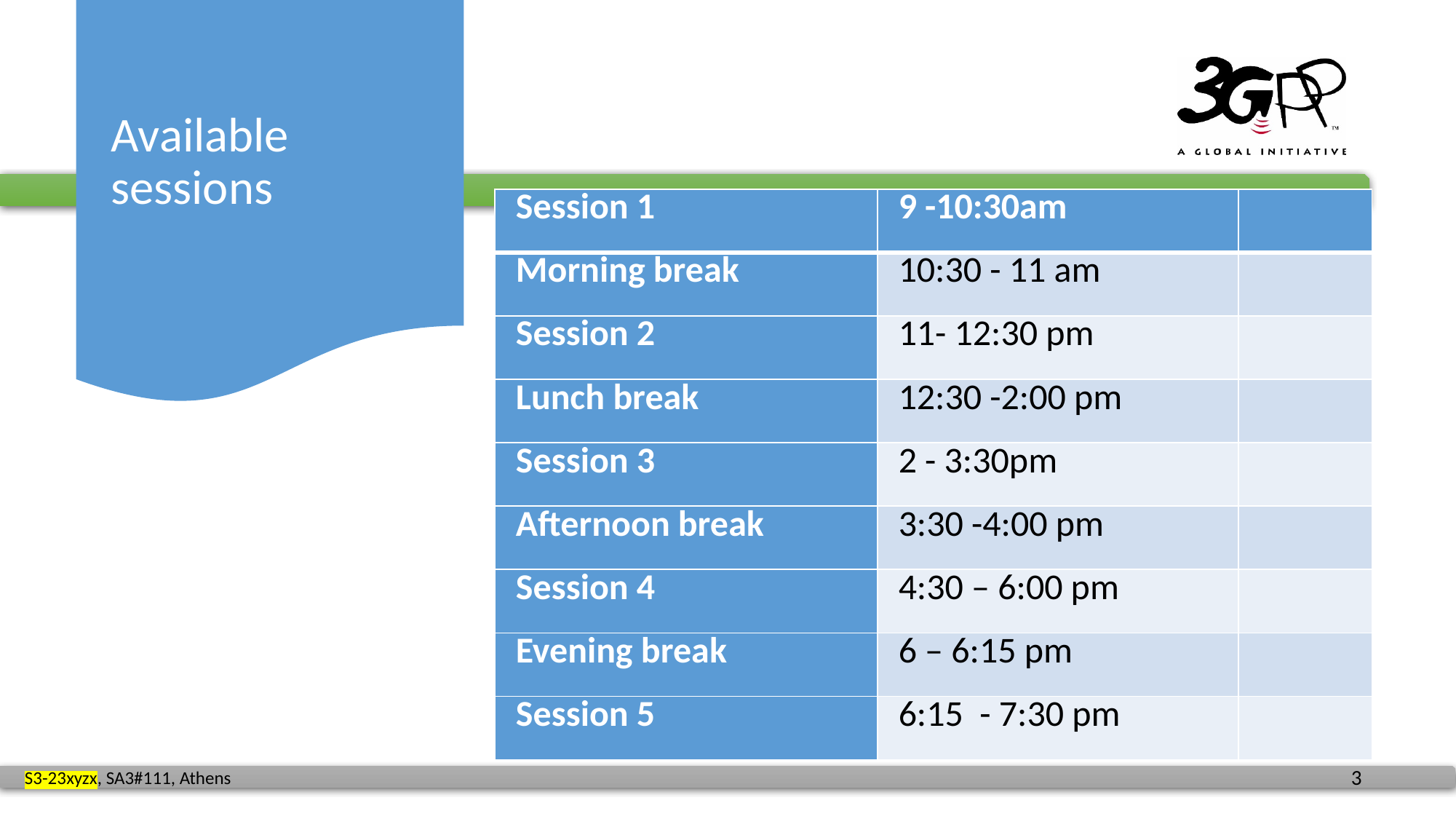

# Available sessions
| Session 1 | 9 -10:30am |  |
| --- | --- | --- |
| Morning break | 10:30 - 11 am |  |
| Session 2 | 11- 12:30 pm |  |
| Lunch break | 12:30 -2:00 pm |  |
| Session 3 | 2 - 3:30pm |  |
| Afternoon break | 3:30 -4:00 pm |  |
| Session 4 | 4:30 – 6:00 pm |  |
| Evening break | 6 – 6:15 pm |  |
| Session 5 | 6:15 - 7:30 pm |  |